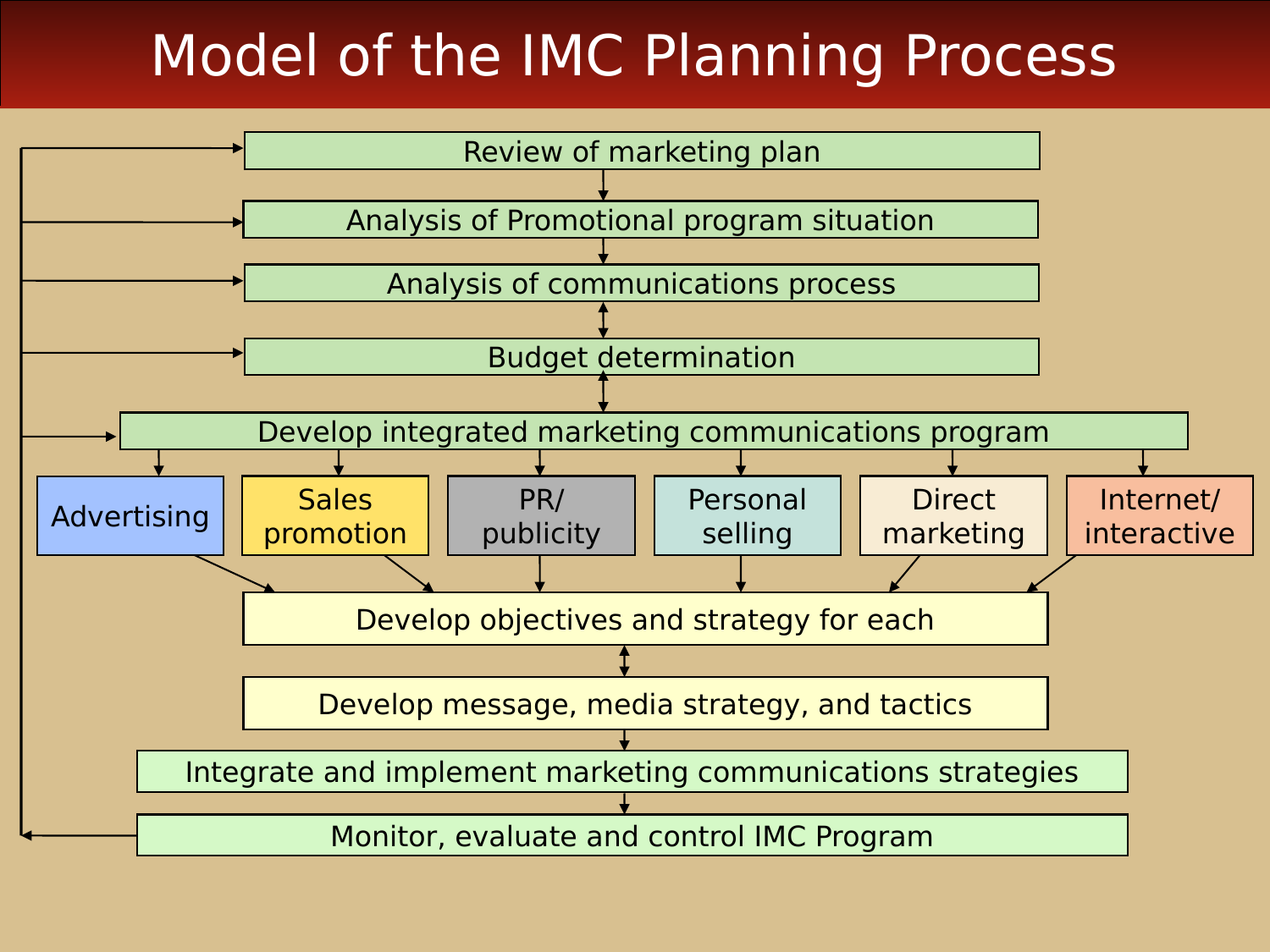

# Model of the IMC Planning Process
Review of marketing plan

Analysis of Promotional program situation

Analysis of communications process

Budget determination

Develop integrated marketing communications program

Sales
promotion
PR/
publicity
Personal
selling
Direct
marketing
Internet/
interactive
Advertising

Develop objectives and strategy for each

Develop message, media strategy, and tactics

Integrate and implement marketing communications strategies

Monitor, evaluate and control IMC Program